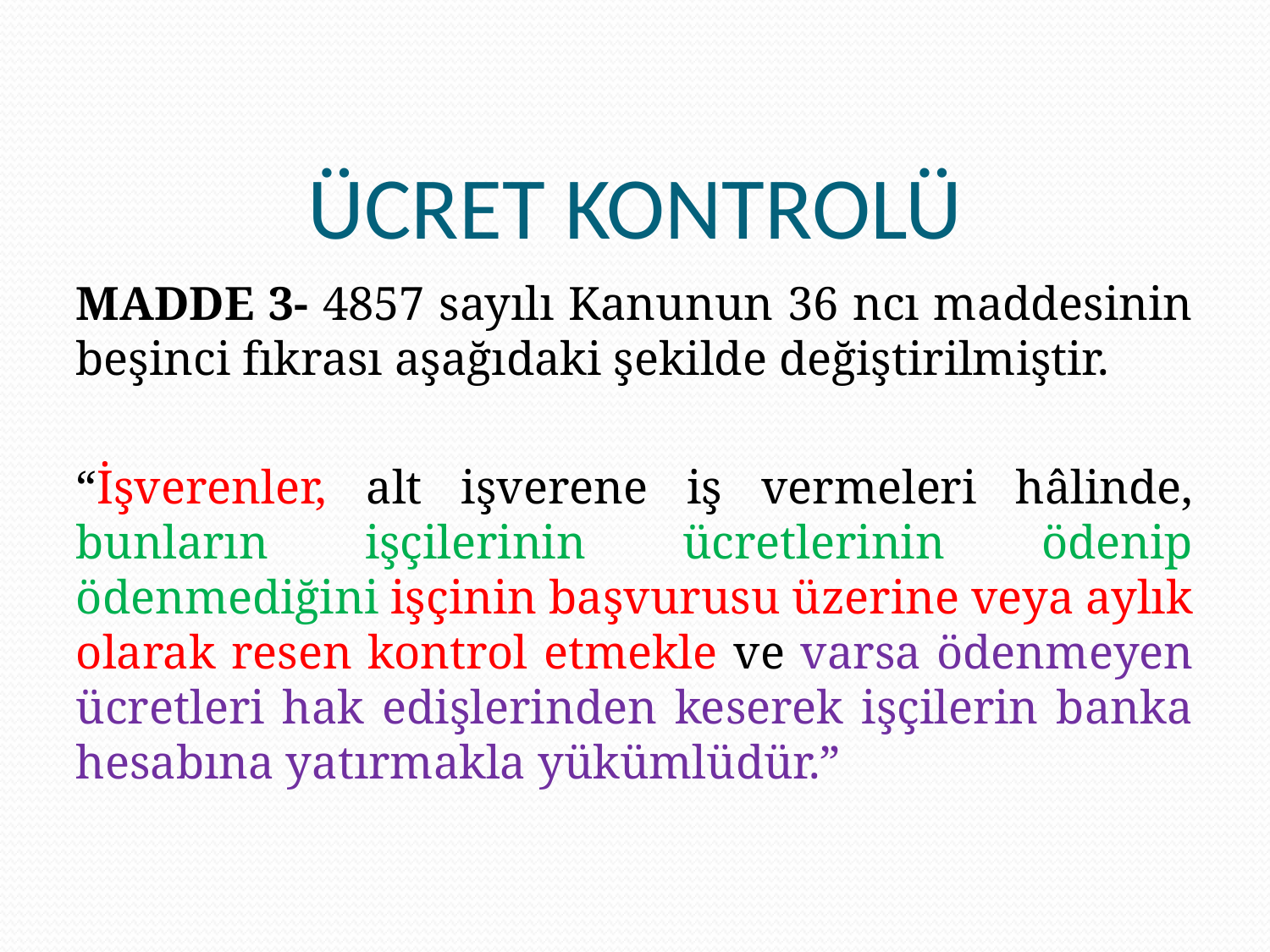

# ÜCRET KONTROLÜ
MADDE 3- 4857 sayılı Kanunun 36 ncı maddesinin beşinci fıkrası aşağıdaki şekilde değiştirilmiştir.

“İşverenler, alt işverene iş vermeleri hâlinde, bunların işçilerinin ücretlerinin ödenip ödenmediğini işçinin başvurusu üzerine veya aylık olarak resen kontrol etmekle ve varsa ödenmeyen ücretleri hak edişlerinden keserek işçilerin banka hesabına yatırmakla yükümlüdür.”